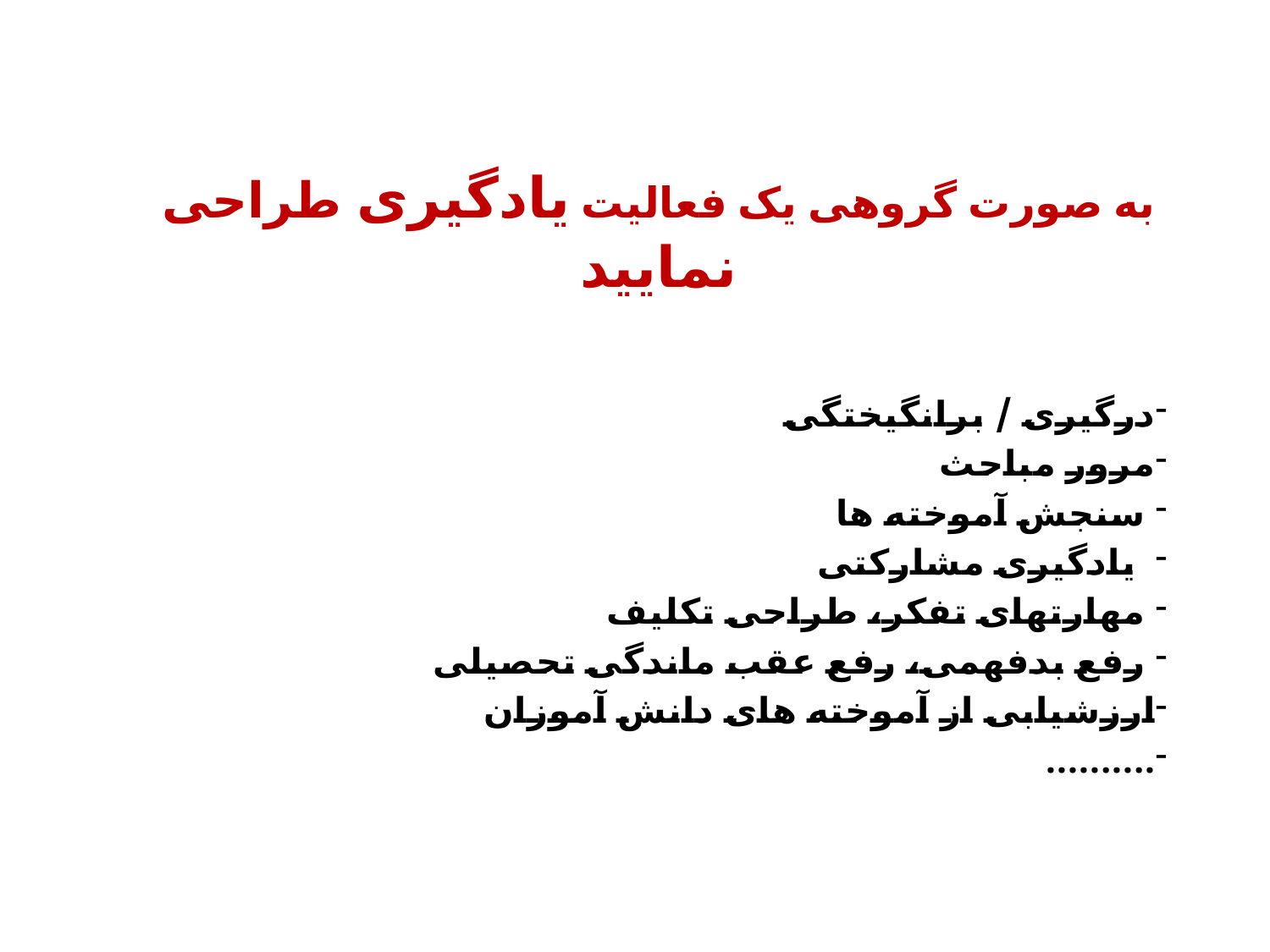

# به صورت گروهی یک فعالیت یادگیری طراحی نمایید
درگیری / برانگیختگی
مرور مباحث
 سنجش آموخته ها
  یادگیری مشارکتی
 مهارتهای تفکر، طراحی تکلیف
 رفع بدفهمی، رفع عقب ماندگی تحصیلی
ارزشیابی از آموخته های دانش آموزان
..........